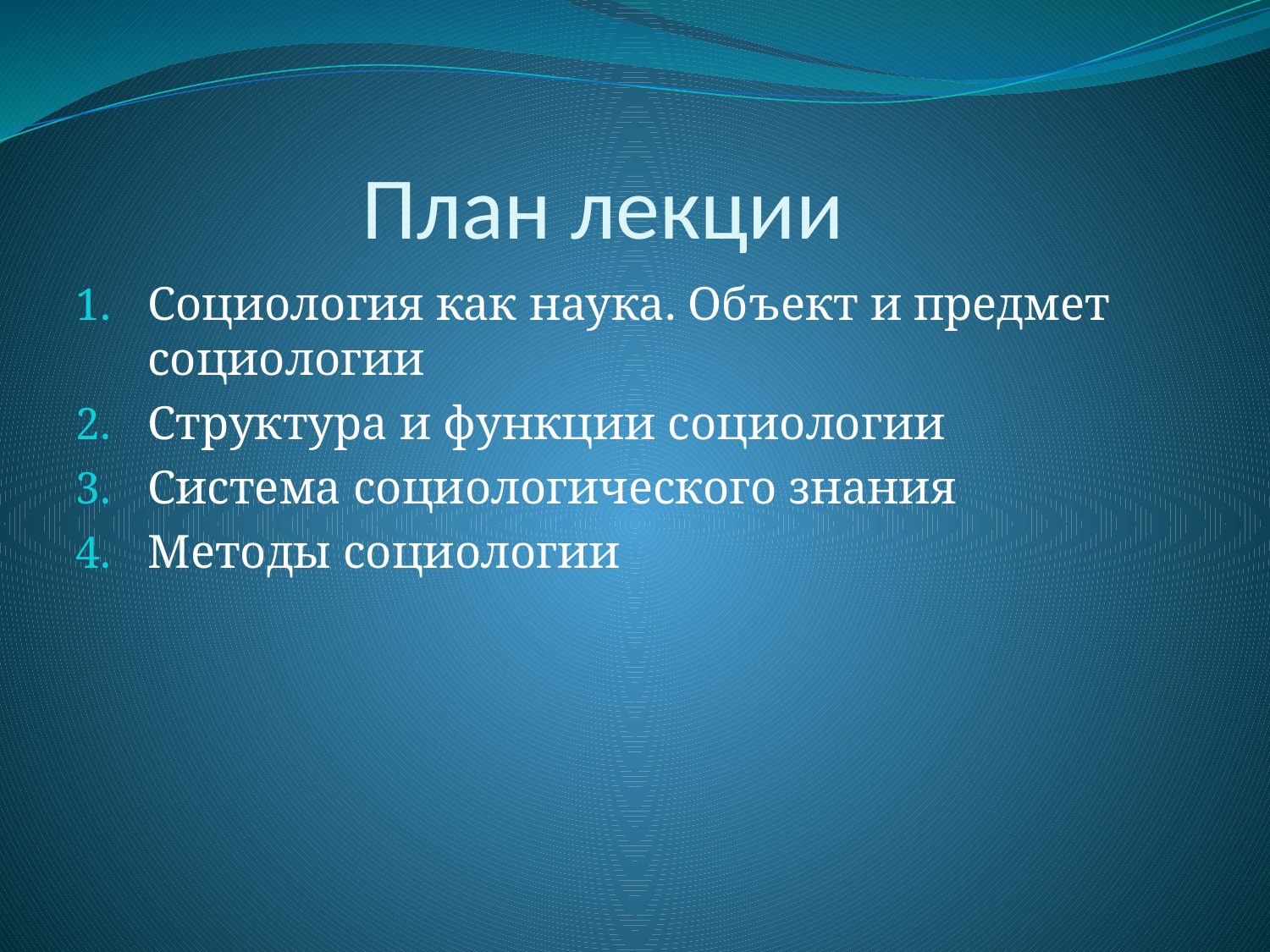

# План лекции
Социология как наука. Объект и предмет социологии
Структура и функции социологии
Система социологического знания
Методы социологии